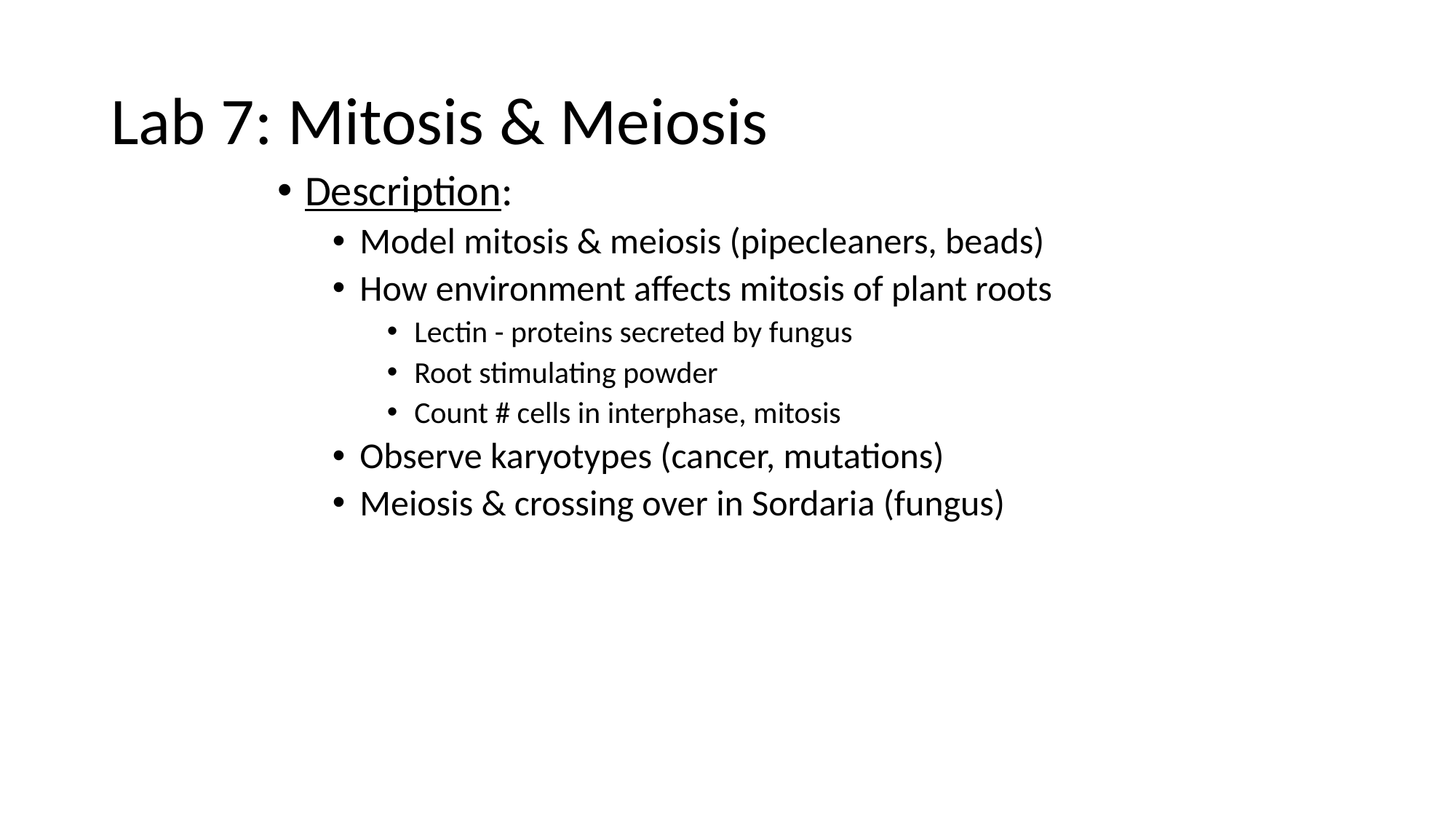

# Lab 7: Mitosis & Meiosis
Description:
Model mitosis & meiosis (pipecleaners, beads)
How environment affects mitosis of plant roots
Lectin - proteins secreted by fungus
Root stimulating powder
Count # cells in interphase, mitosis
Observe karyotypes (cancer, mutations)
Meiosis & crossing over in Sordaria (fungus)